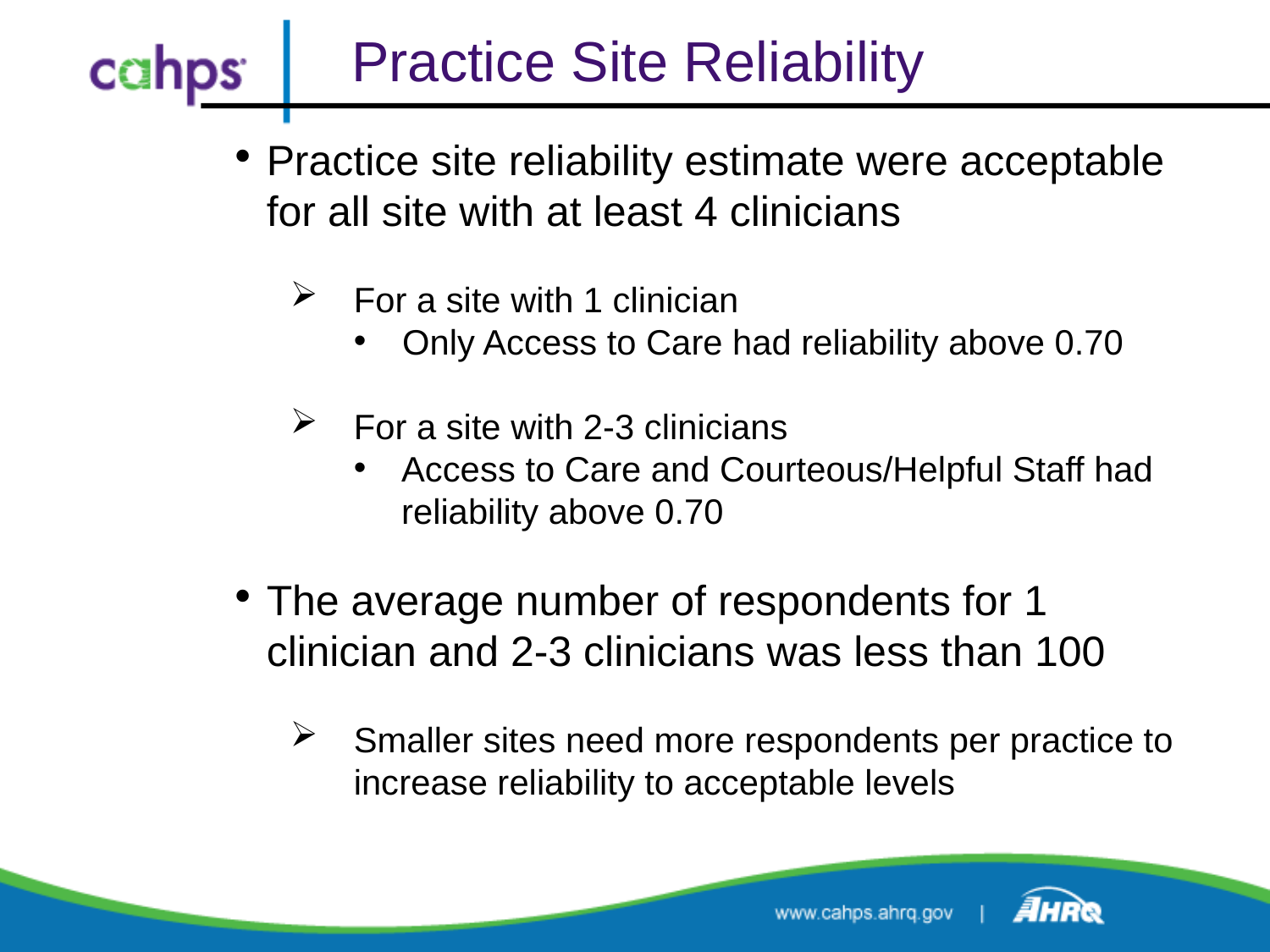

# Practice Site Reliability

Practice site reliability estimate were acceptable for all site with at least 4 clinicians

For a site with 1 clinician
Only Access to Care had reliability above 0.70

For a site with 2-3 clinicians
Access to Care and Courteous/Helpful Staff had reliability above 0.70

The average number of respondents for 1 clinician and 2-3 clinicians was less than 100

Smaller sites need more respondents per practice to increase reliability to acceptable levels